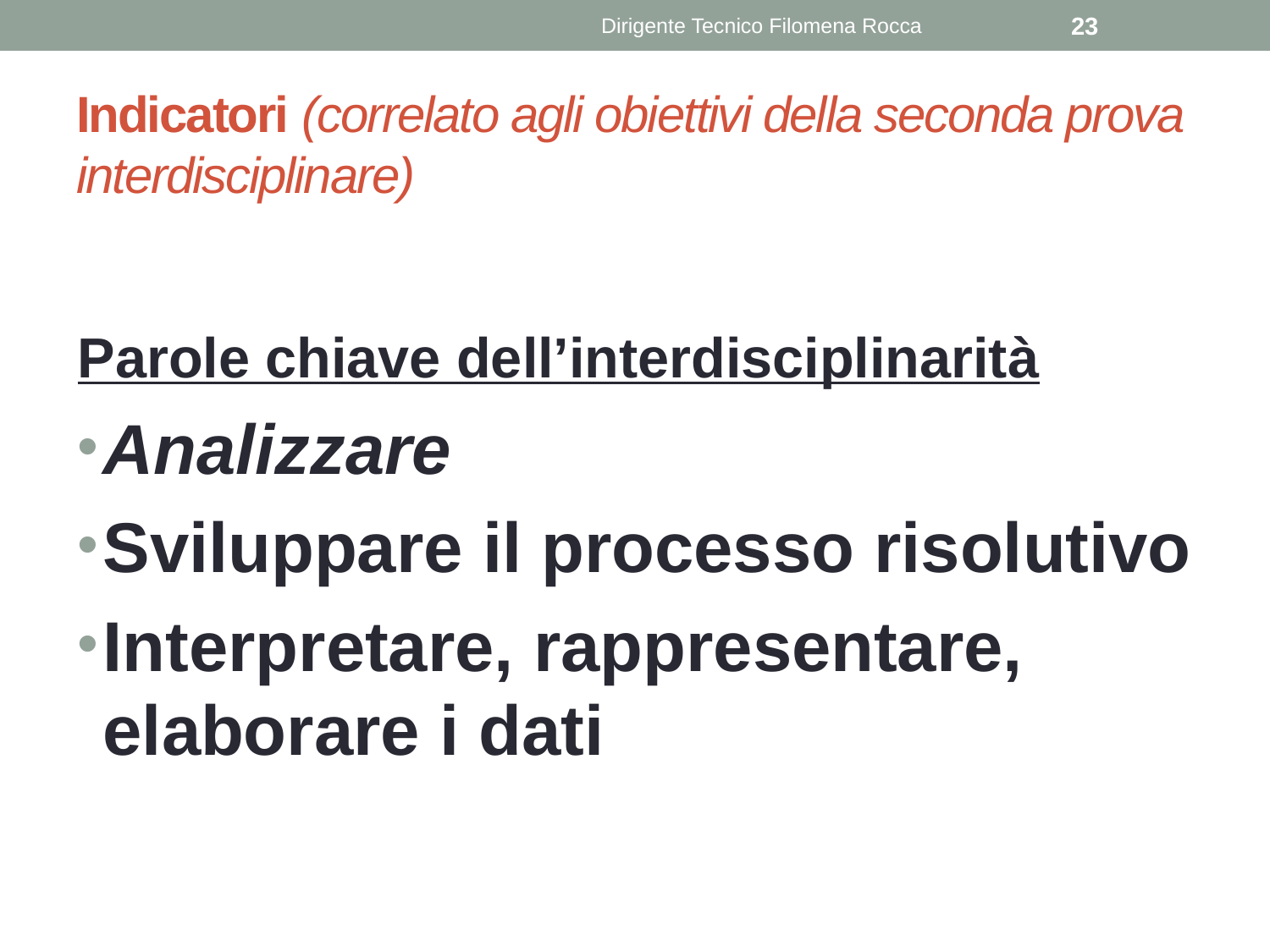

Dirigente Tecnico Filomena Rocca
23
# Indicatori (correlato agli obiettivi della seconda prova interdisciplinare)

Parole chiave dell’interdisciplinarità
Analizzare
Sviluppare il processo risolutivo
Interpretare, rappresentare, elaborare i dati